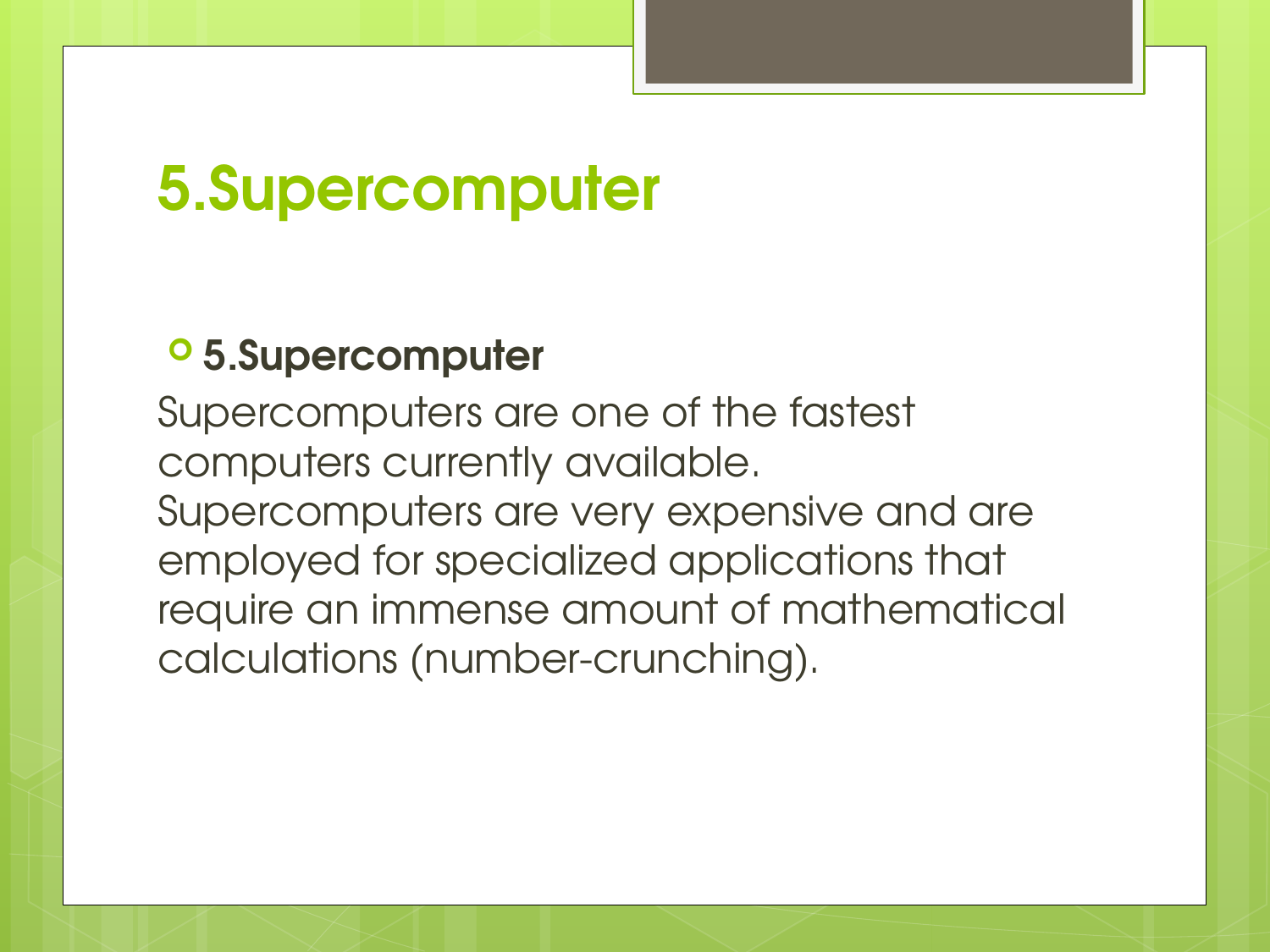

# 5.Supercomputer
5.Supercomputer
Supercomputers are one of the fastest computers currently available. Supercomputers are very expensive and are employed for specialized applications that require an immense amount of mathematical calculations (number-crunching).